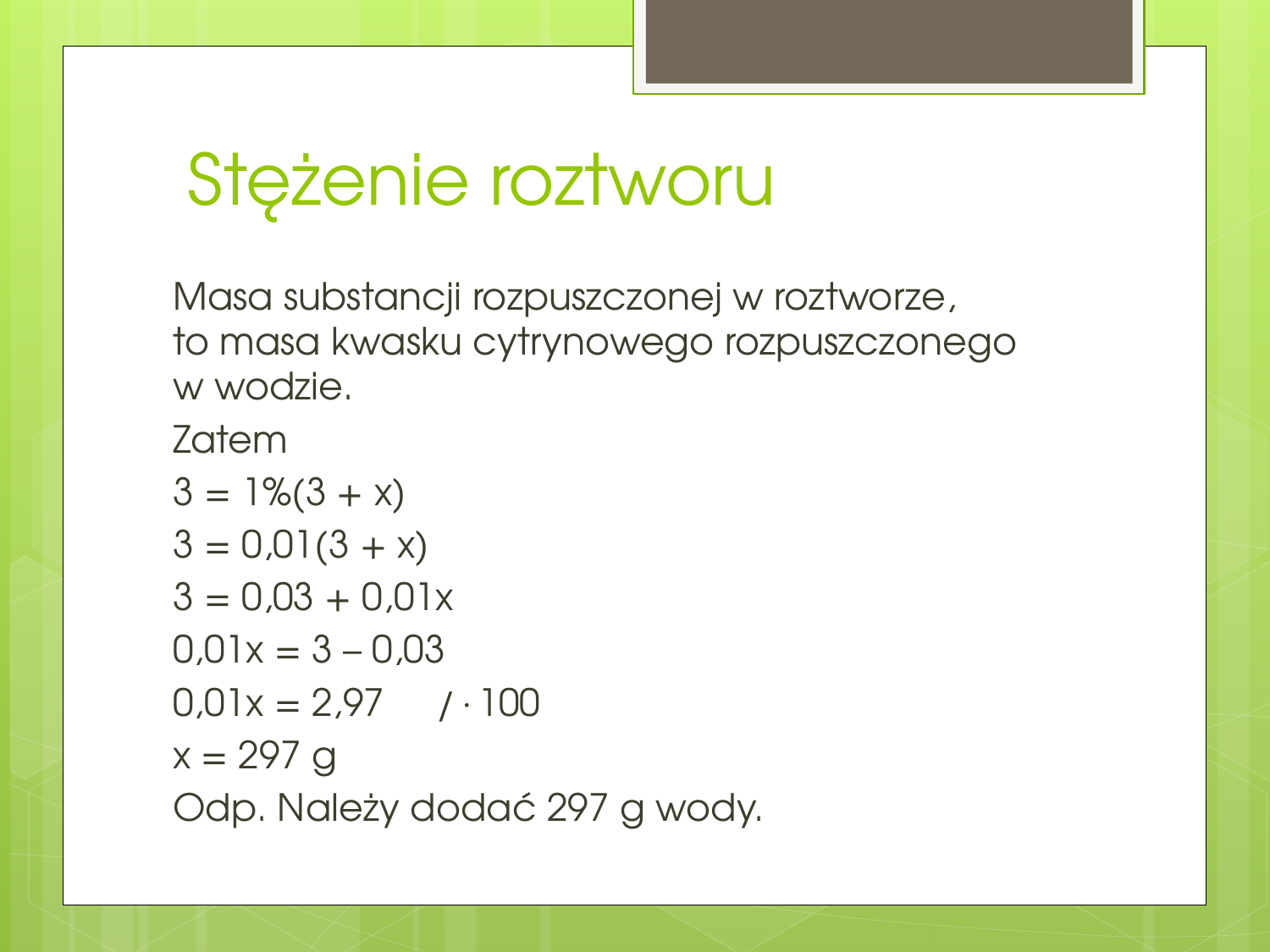

# Stężenie roztworu
Masa substancji rozpuszczonej w roztworze,
to masa kwasku cytrynowego rozpuszczonego
w wodzie.
Zatem
	3 = 1%(3 + x)
	3 = 0,01(3 + x)
	3 = 0,03 + 0,01x
	0,01x = 3 – 0,03
	0,01x = 2,97     /⋅100
	x = 297 g
Odp. Należy dodać 297 g wody.